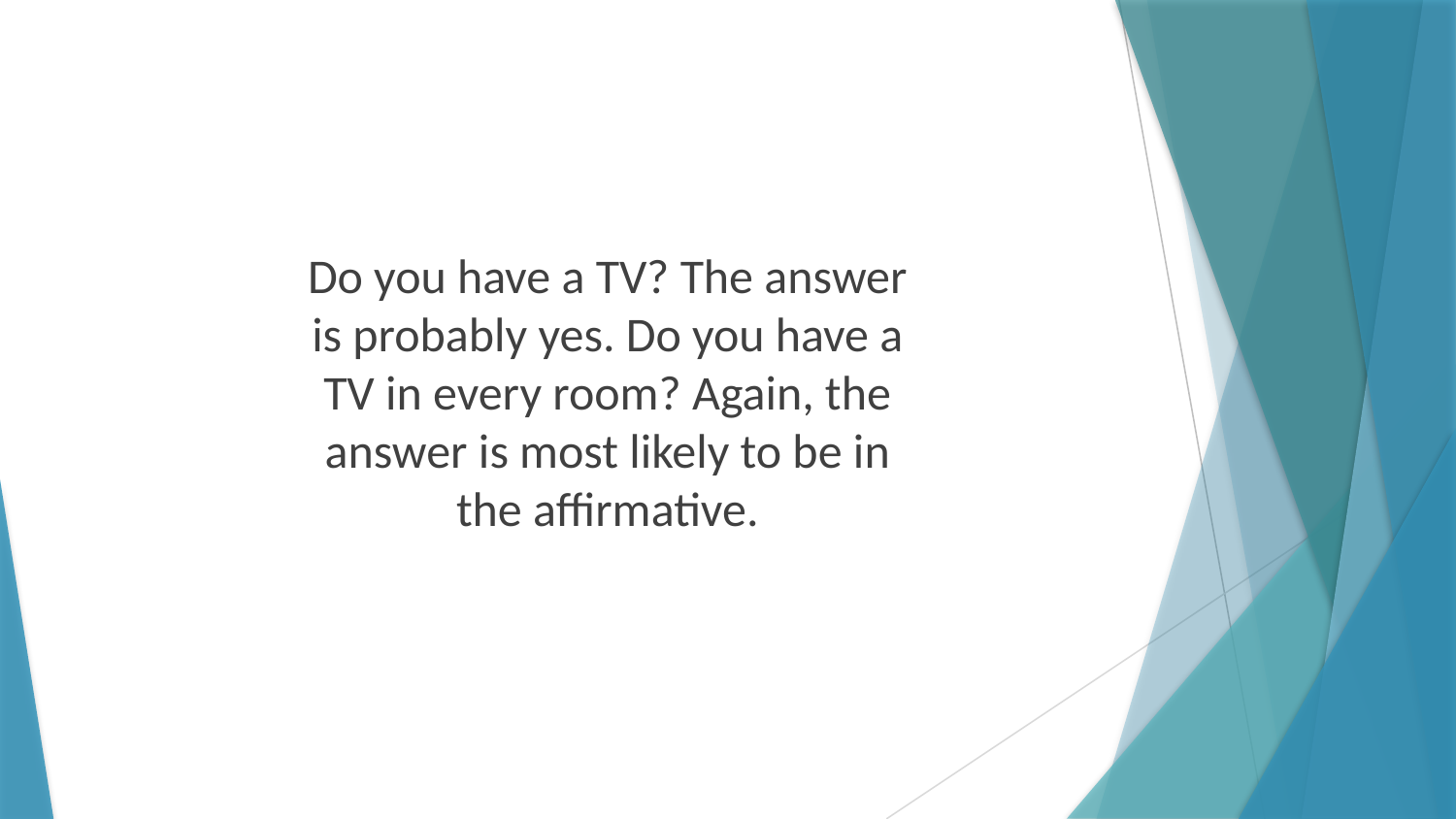

Do you have a TV? The answer is probably yes. Do you have a TV in every room? Again, the answer is most likely to be in the affirmative.